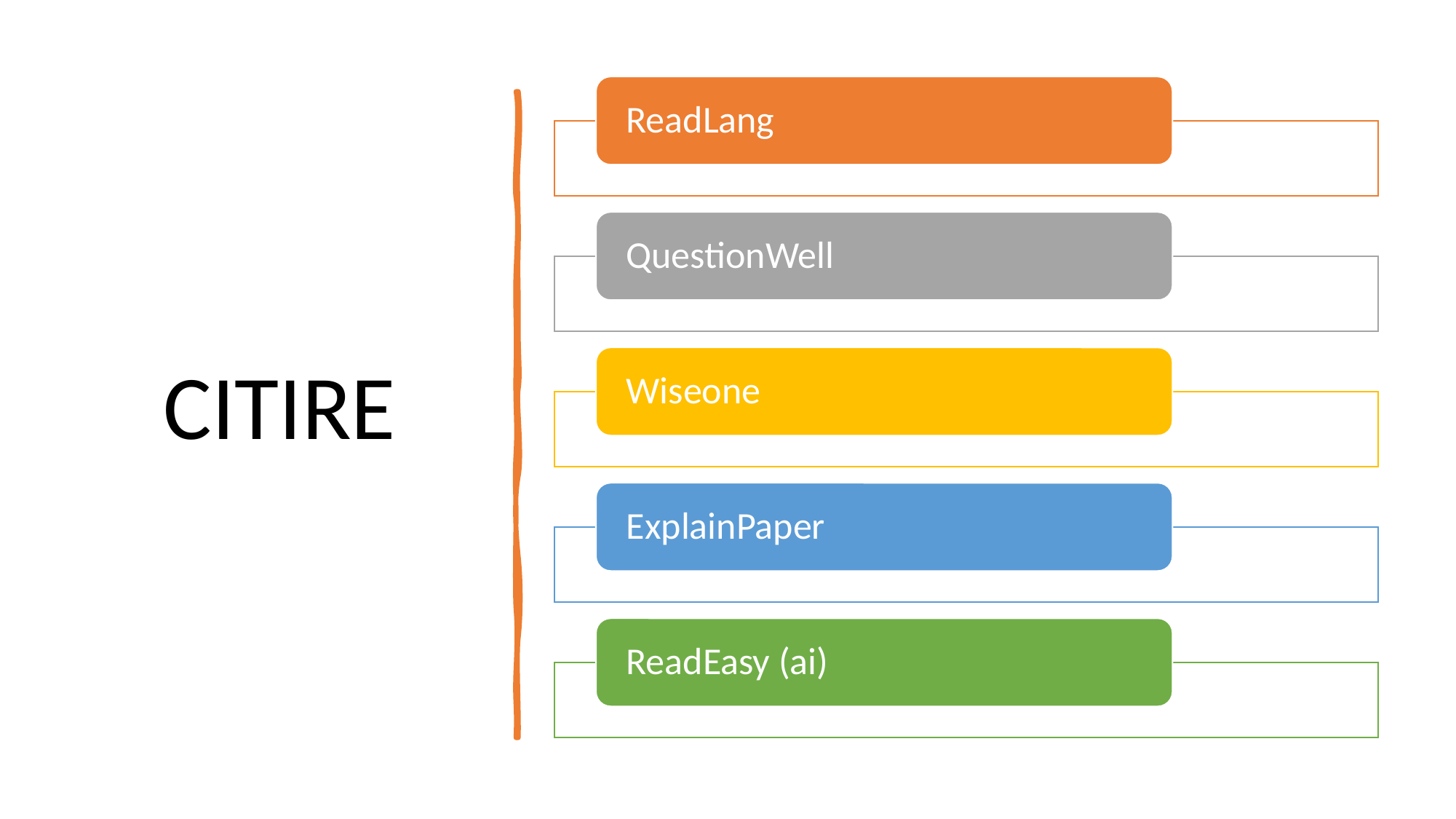

ReadLang
QuestionWell
Wiseone
ExplainPaper
ReadEasy (ai)
# CITIRE